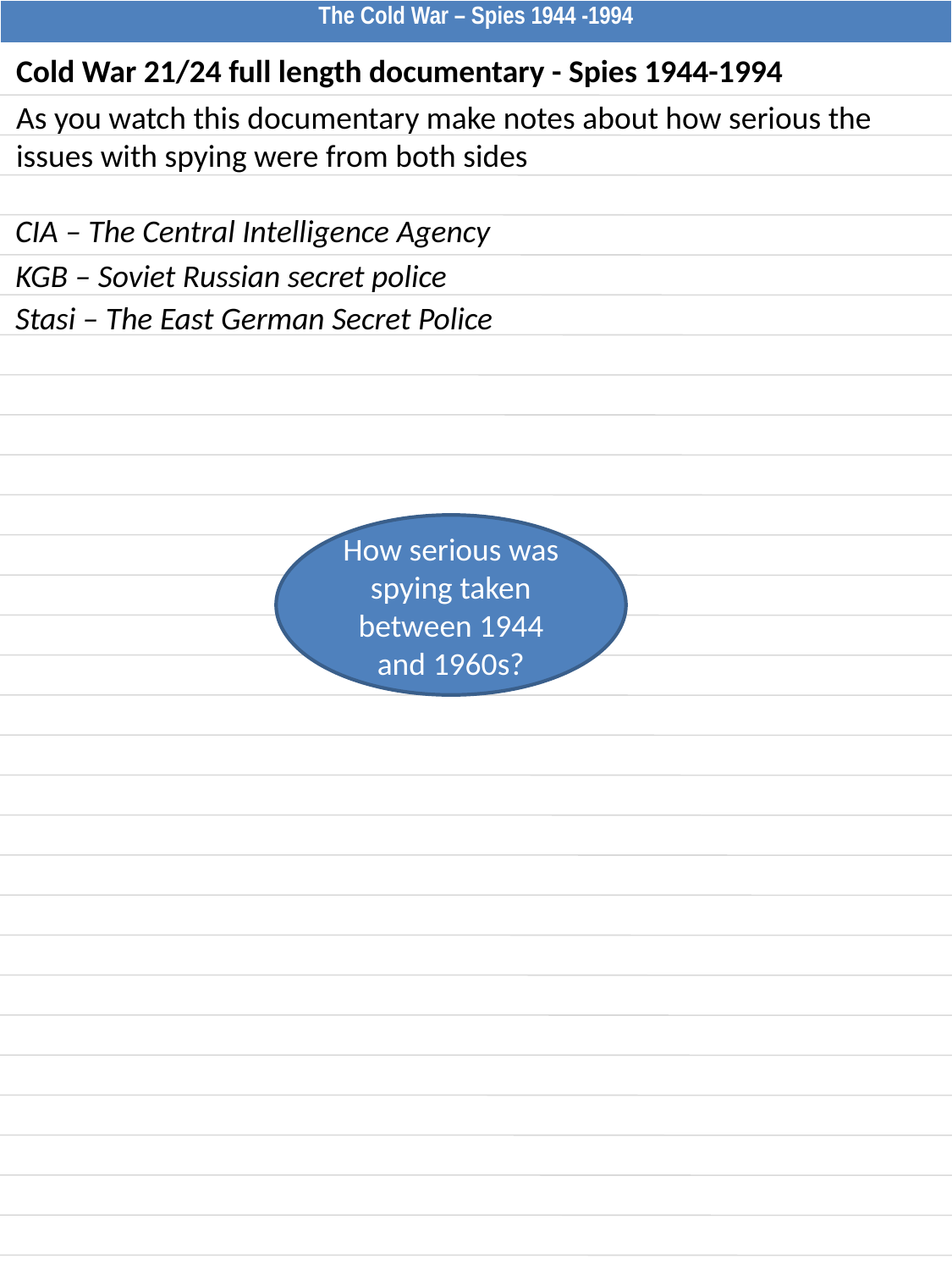

| The Cold War – Spies 1944 -1994 |
| --- |
Cold War 21/24 full length documentary - Spies 1944-1994

As you watch this documentary make notes about how serious the issues with spying were from both sides
CIA – The Central Intelligence Agency

KGB – Soviet Russian secret police

Stasi – The East German Secret Police
How serious was spying taken between 1944 and 1960s?